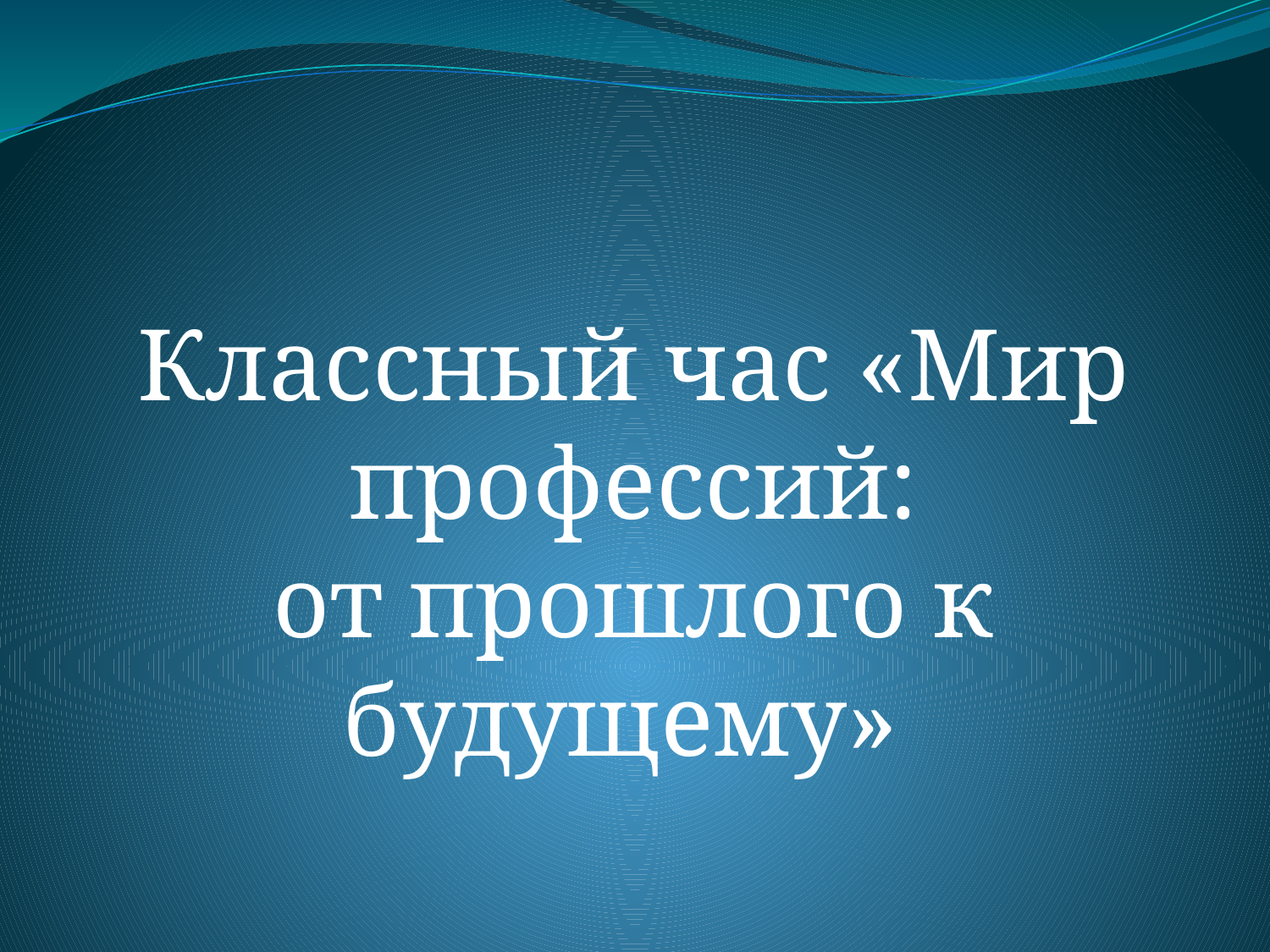

Классный час «Мир профессий:
от прошлого к будущему»